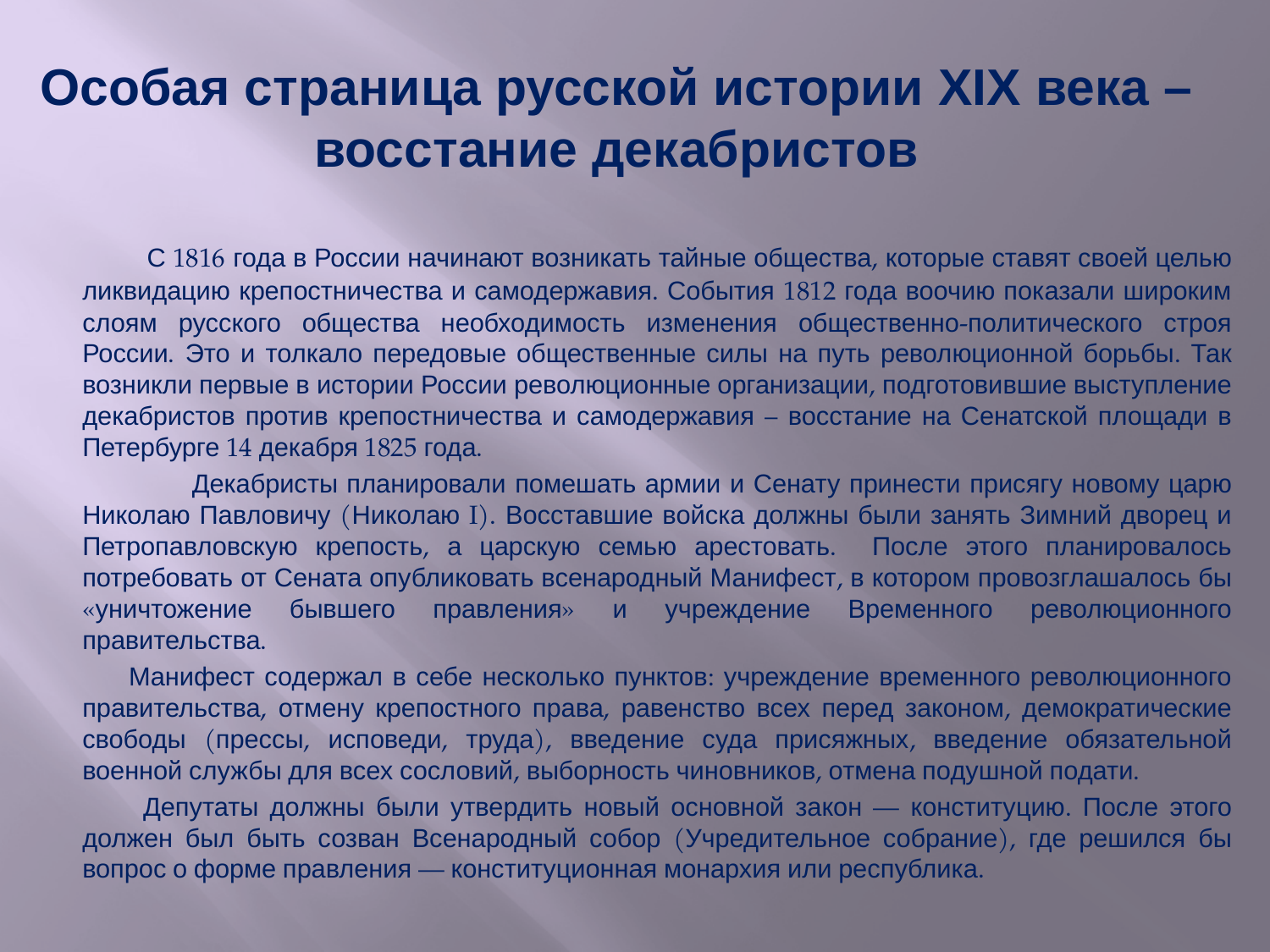

# Особая страница русской истории XIX века – восстание декабристов
           С 1816 года в России начинают возникать тайные общества, которые ставят своей целью ликвидацию крепостничества и самодержавия. События 1812 года воочию показали широким слоям русского общества необходимость изменения общественно-политического строя России. Это и толкало передовые общественные силы на путь революционной борьбы. Так возникли первые в истории России революционные организации, подготовившие выступление декабристов против крепостничества и самодержавия – восстание на Сенатской площади в Петербурге 14 декабря 1825 года.
                  Декабристы планировали помешать армии и Сенату принести присягу новому царю Николаю Павловичу (Николаю I). Восставшие войска должны были занять Зимний дворец и Петропавловскую крепость, а царскую семью арестовать.  После этого планировалось потребовать от Сената опубликовать всенародный Манифест, в котором провозглашалось бы «уничтожение бывшего правления» и учреждение Временного революционного правительства.
          Манифест содержал в себе несколько пунктов: учреждение временного революционного правительства, отмену крепостного права, равенство всех перед законом, демократические свободы (прессы, исповеди, труда), введение суда присяжных, введение обязательной военной службы для всех сословий, выборность чиновников, отмена подушной подати.
          Депутаты должны были утвердить новый основной закон — конституцию. После этого должен был быть созван Всенародный собор (Учредительное собрание), где решился бы вопрос о форме правления — конституционная монархия или республика.